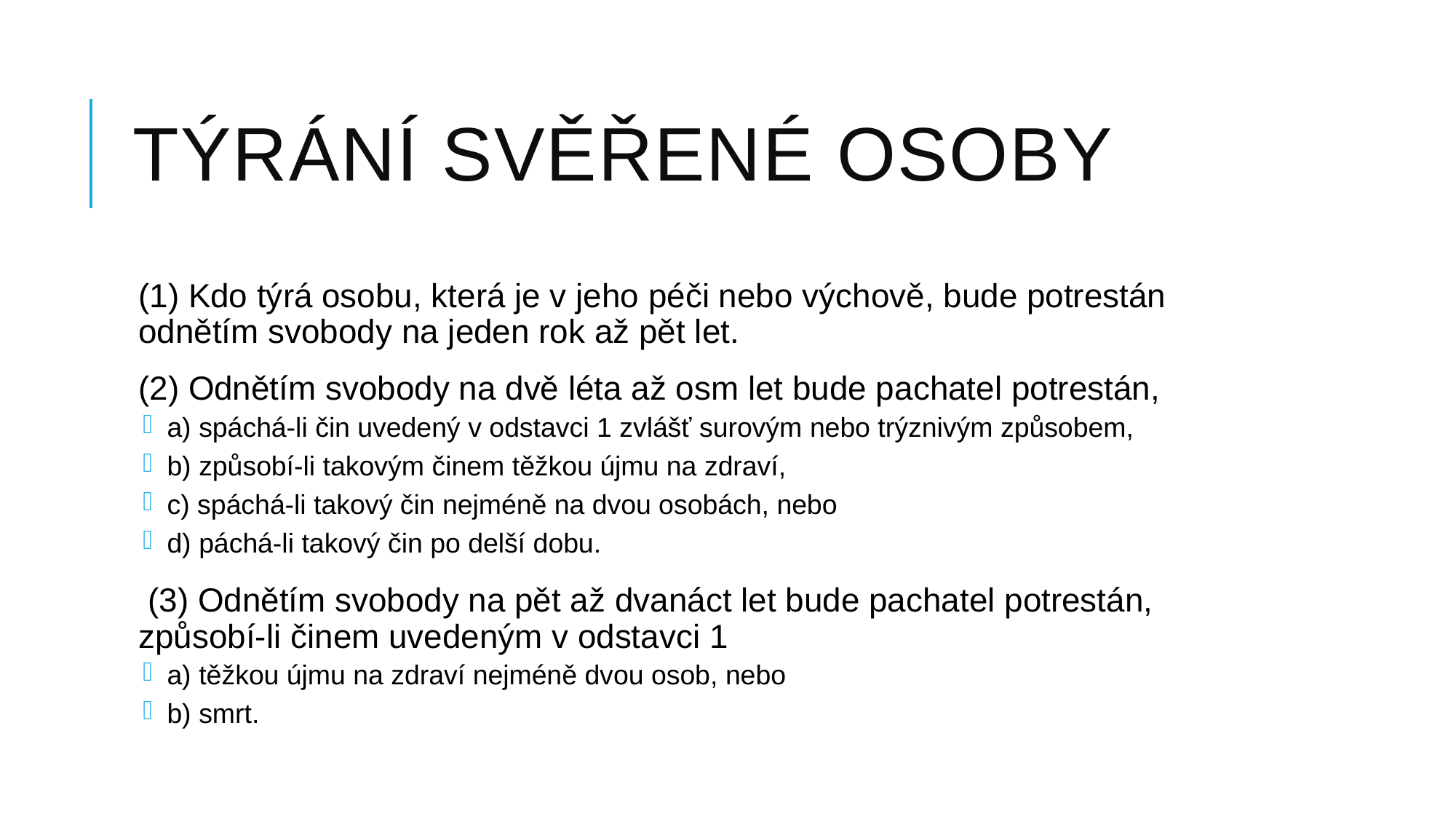

# Týrání svěřené osoby
(1) Kdo týrá osobu, která je v jeho péči nebo výchově, bude potrestán odnětím svobody na jeden rok až pět let.
(2) Odnětím svobody na dvě léta až osm let bude pachatel potrestán,
 a) spáchá-li čin uvedený v odstavci 1 zvlášť surovým nebo trýznivým způsobem,
 b) způsobí-li takovým činem těžkou újmu na zdraví,
 c) spáchá-li takový čin nejméně na dvou osobách, nebo
 d) páchá-li takový čin po delší dobu.
 (3) Odnětím svobody na pět až dvanáct let bude pachatel potrestán, způsobí-li činem uvedeným v odstavci 1
 a) těžkou újmu na zdraví nejméně dvou osob, nebo
 b) smrt.